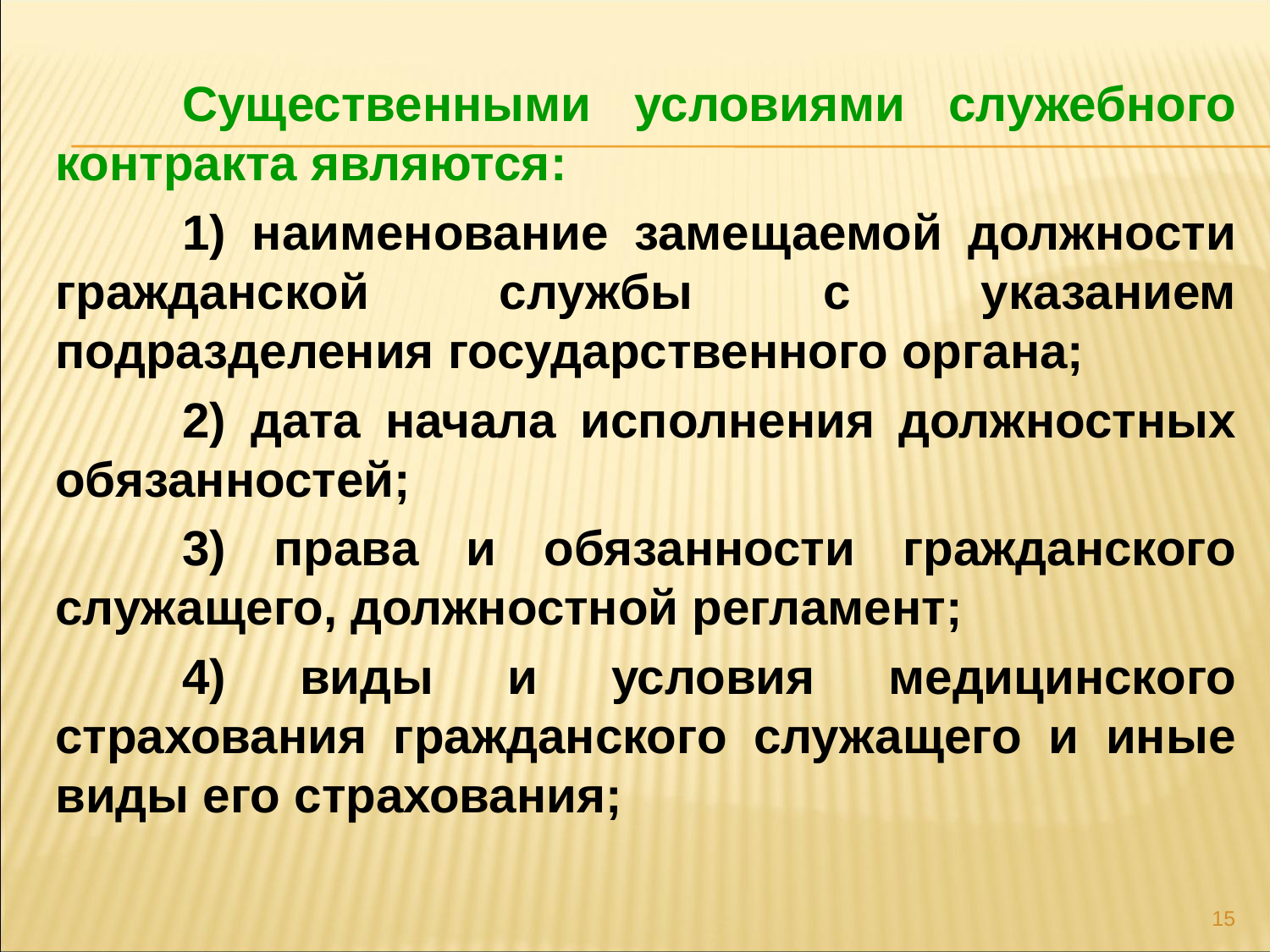

Существенными условиями служебного контракта являются:
	1) наименование замещаемой должности гражданской службы с указанием подразделения государственного органа;
	2) дата начала исполнения должностных обязанностей;
	3) права и обязанности гражданского служащего, должностной регламент;
	4) виды и условия медицинского страхования гражданского служащего и иные виды его страхования;
15